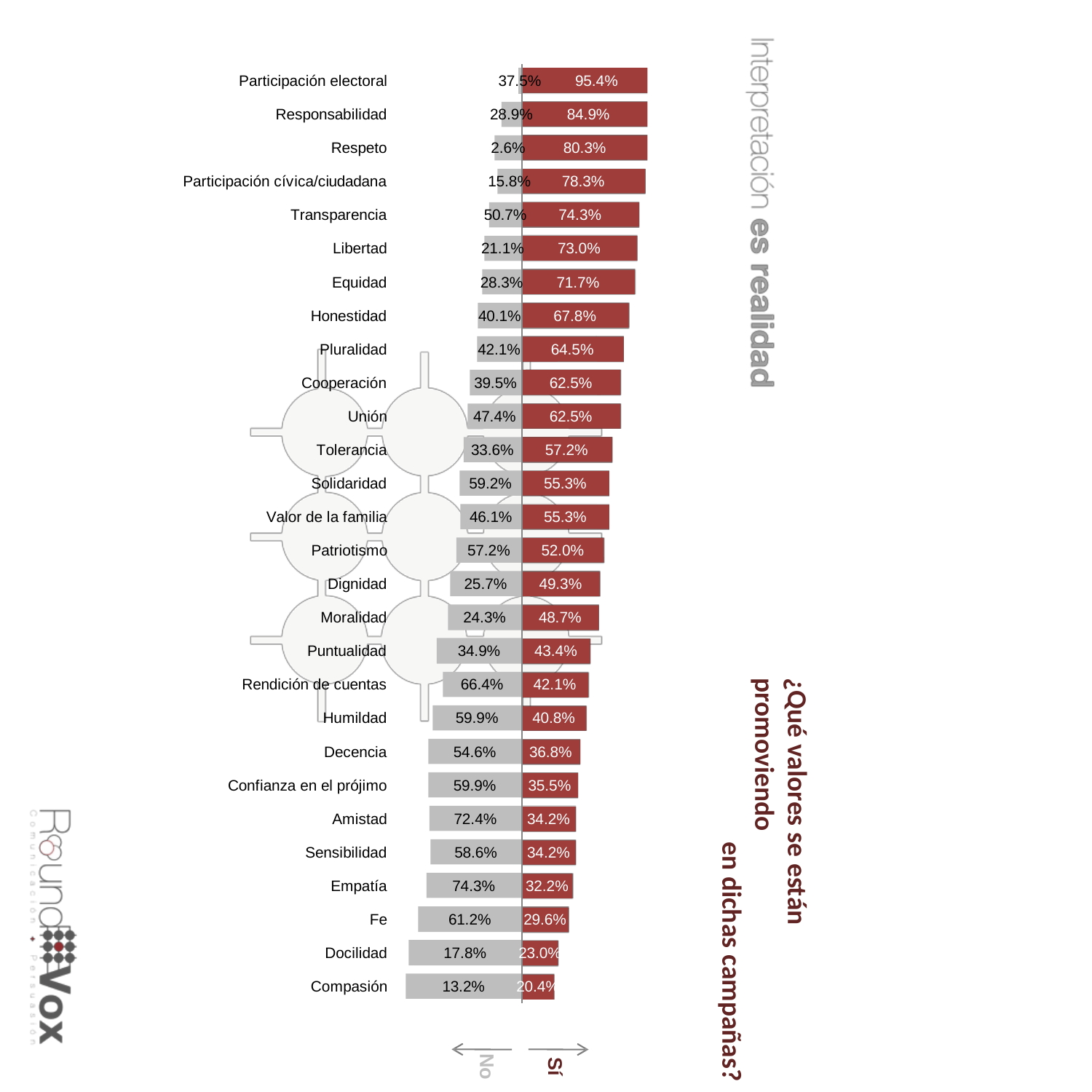

Participación electoral
37.5%
95.4%

Responsabilidad
28.9%
84.9%

Respeto
2.6%
80.3%

Participación cívica/ciudadana
15.8%
78.3%

Transparencia
50.7%
74.3%

Libertad
21.1%
73.0%

Equidad
28.3%
71.7%

Honestidad
40.1%
67.8%

Pluralidad
42.1%
64.5%

Cooperación
39.5%
62.5%

Unión
47.4%
62.5%

Tolerancia
33.6%
57.2%

Solidaridad
59.2%
55.3%

Valor de la familia
46.1%
55.3%

Patriotismo
57.2%
52.0%

Dignidad
25.7%
49.3%

Moralidad
24.3%
48.7%

Puntualidad
34.9%
43.4%

Rendición de cuentas
66.4%
42.1%
¿Qué valores se están promoviendo
en dichas campañas?

Humildad
59.9%
40.8%

Decencia
54.6%
36.8%

Confianza en el prójimo
59.9%
35.5%

Amistad
72.4%
34.2%

Sensibilidad
58.6%
34.2%

Empatía
74.3%
32.2%

Fe
61.2%
29.6%

Docilidad
17.8%
23.0%

Compasión
13.2%
20.4%

No
Sí